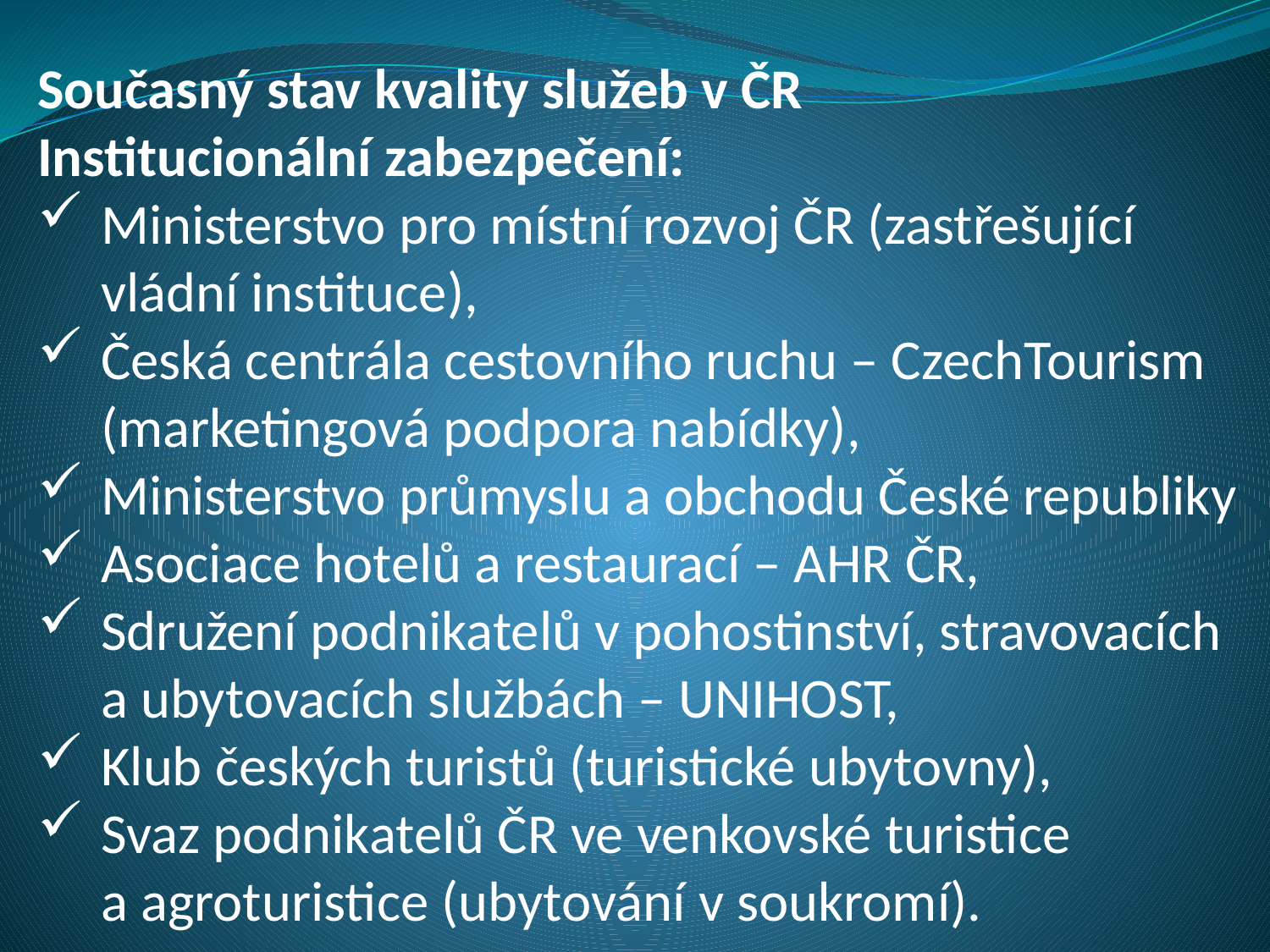

Současný stav kvality služeb v ČR
Institucionální zabezpečení:
Ministerstvo pro místní rozvoj ČR (zastřešující vládní instituce),
Česká centrála cestovního ruchu – CzechTourism (marketingová podpora nabídky),
Ministerstvo průmyslu a obchodu České republiky
Asociace hotelů a restaurací – AHR ČR,
Sdružení podnikatelů v pohostinství, stravovacích a ubytovacích službách – UNIHOST,
Klub českých turistů (turistické ubytovny),
Svaz podnikatelů ČR ve venkovské turistice
a agroturistice (ubytování v soukromí).